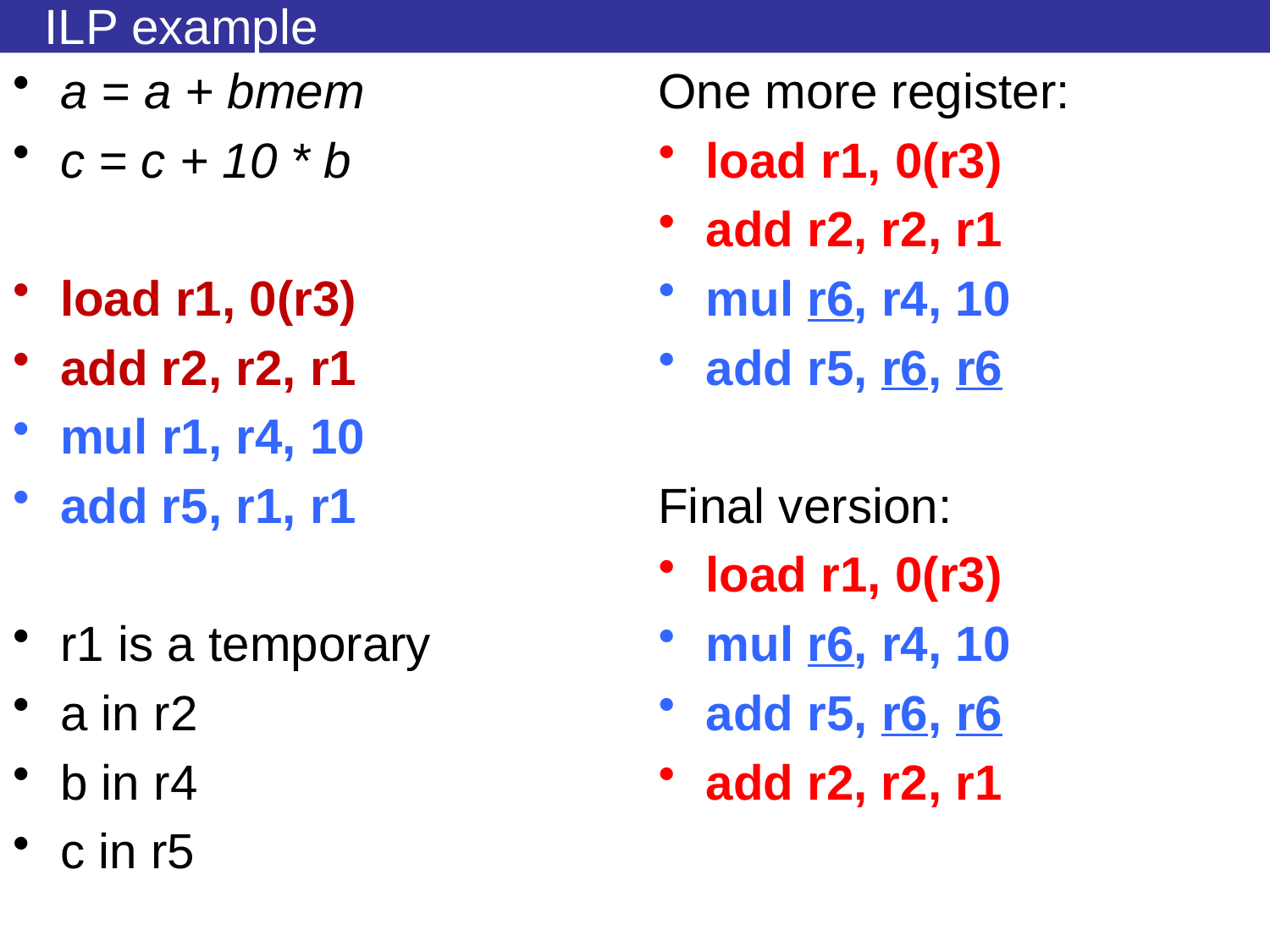

# ILP example
a = a + bmem
c = c + 10 * b

load r1, 0(r3)
add r2, r2, r1
mul r1, r4, 10
add r5, r1, r1

r1 is a temporary
a in r2
b in r4
c in r5

One more register:
load r1, 0(r3)
add r2, r2, r1
mul r6, r4, 10
add r5, r6, r6

Final version:
load r1, 0(r3)
mul r6, r4, 10
add r5, r6, r6
add r2, r2, r1